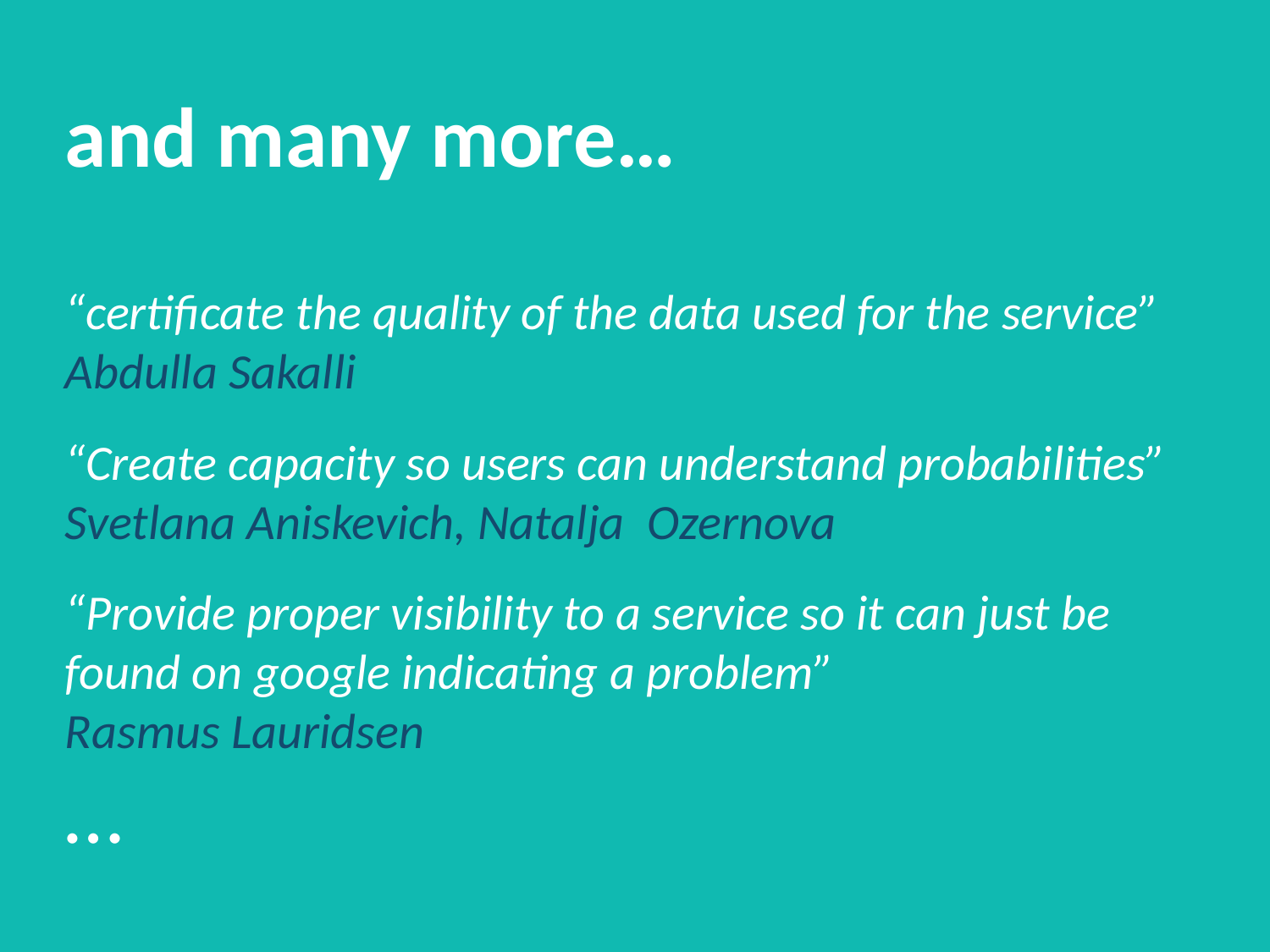

# and many more…
“certificate the quality of the data used for the service” Abdulla Sakalli
“Create capacity so users can understand probabilities” Svetlana Aniskevich, Natalja  Ozernova
“Provide proper visibility to a service so it can just be found on google indicating a problem”
Rasmus Lauridsen
…